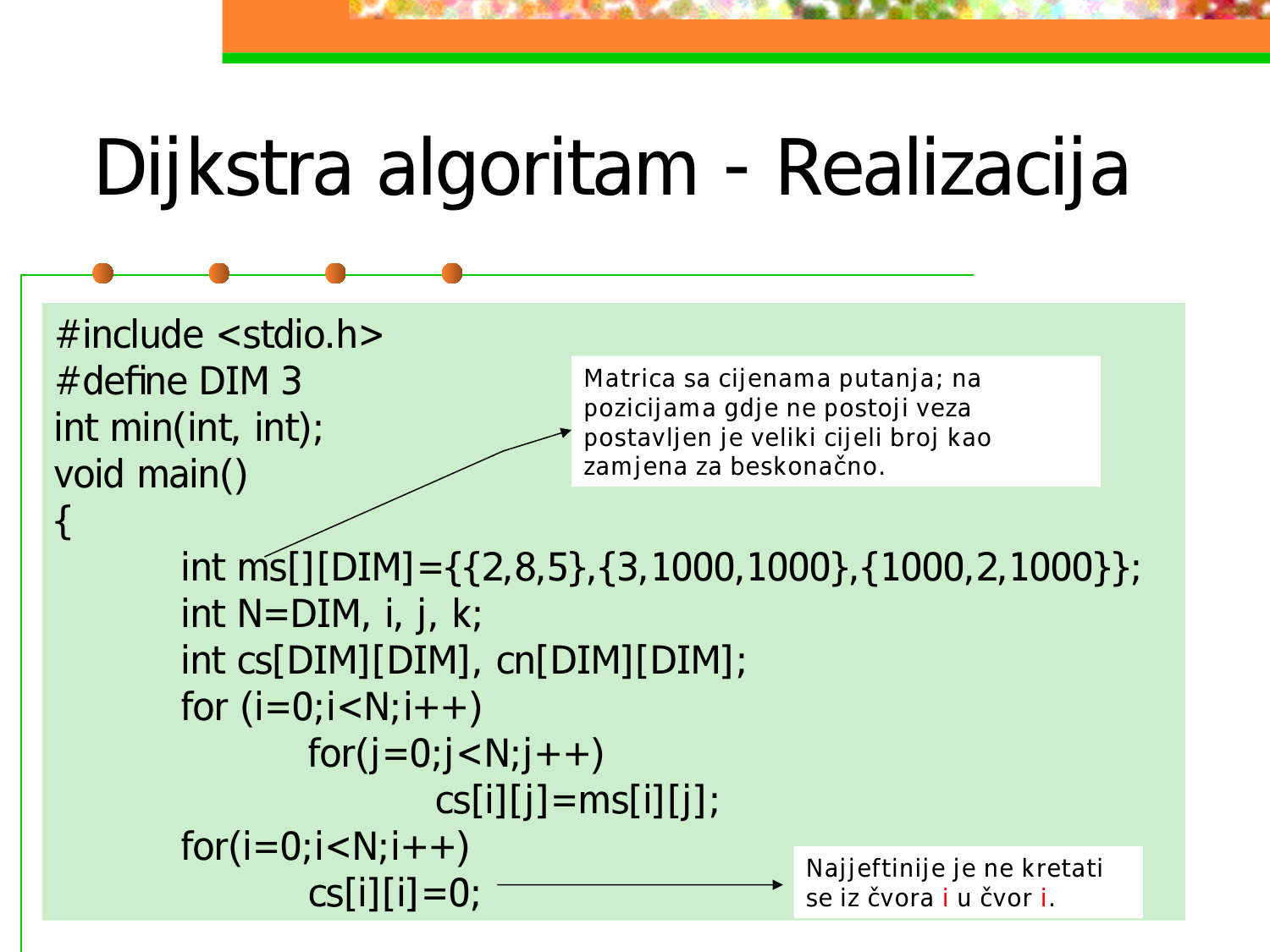

# Dijkstra algoritam - Realizacija
#include <stdio.h>
#define DIM 3
int min(int, int);
void main()
{
	int ms[][DIM]={{2,8,5},{3,1000,1000},{1000,2,1000}};	int N=DIM, i, j, k;
	int cs[DIM][DIM], cn[DIM][DIM];
	for (i=0;i<N;i++)
		for(j=0;j<N;j++)
			cs[i][j]=ms[i][j];
	for(i=0;i<N;i++)
		cs[i][i]=0;
Matrica sa cijenama putanja; na pozicijama gdje ne postoji veza postavljen je veliki cijeli broj kao zamjena za beskonačno.

Najjeftinije je ne kretati se iz čvora i u čvor i.